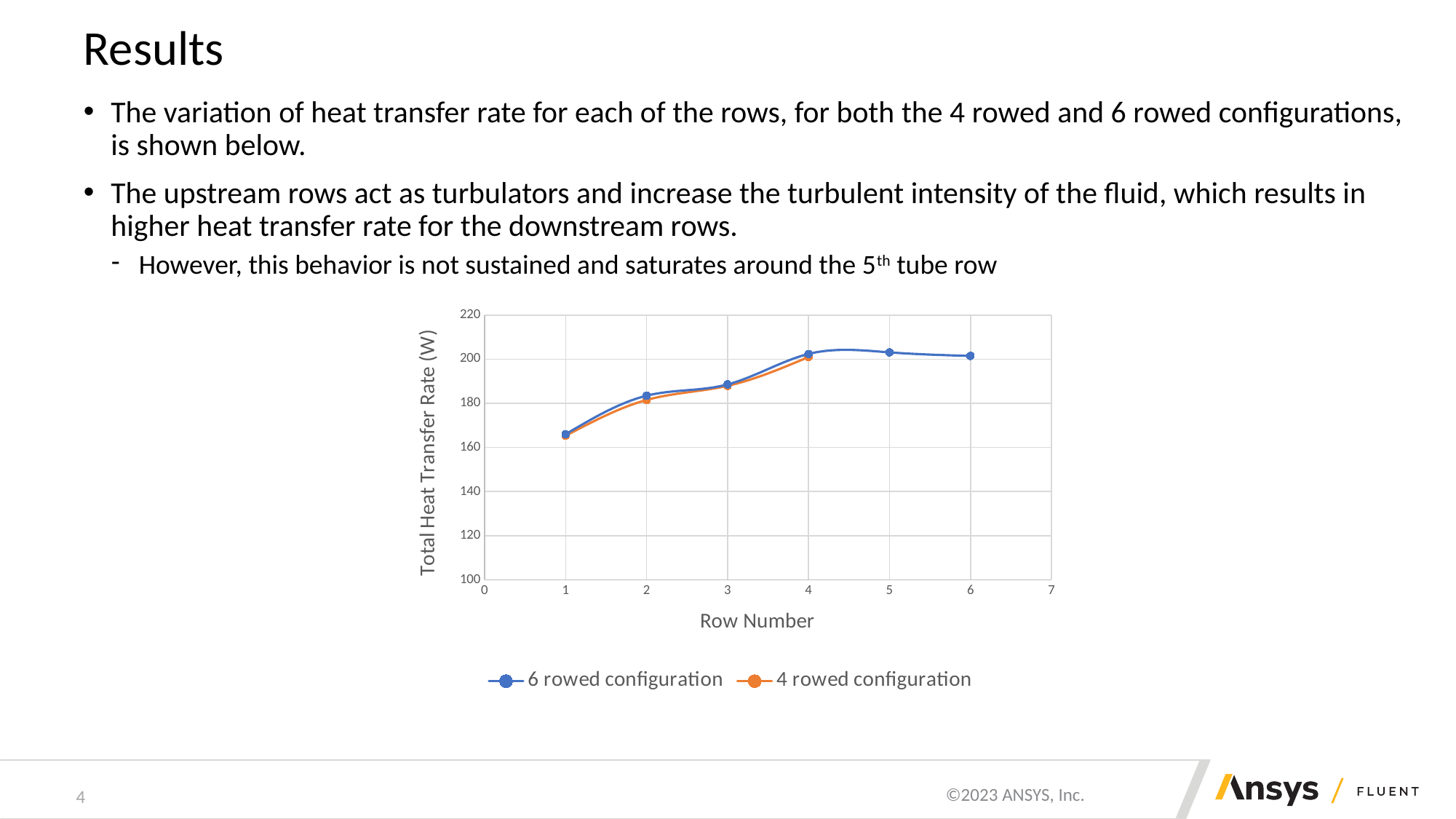

# Results
The variation of heat transfer rate for each of the rows, for both the 4 rowed and 6 rowed configurations, is shown below.
The upstream rows act as turbulators and increase the turbulent intensity of the fluid, which results in higher heat transfer rate for the downstream rows.
However, this behavior is not sustained and saturates around the 5th tube row

### Chart

| Category |  |  |
|---|---|---|
4